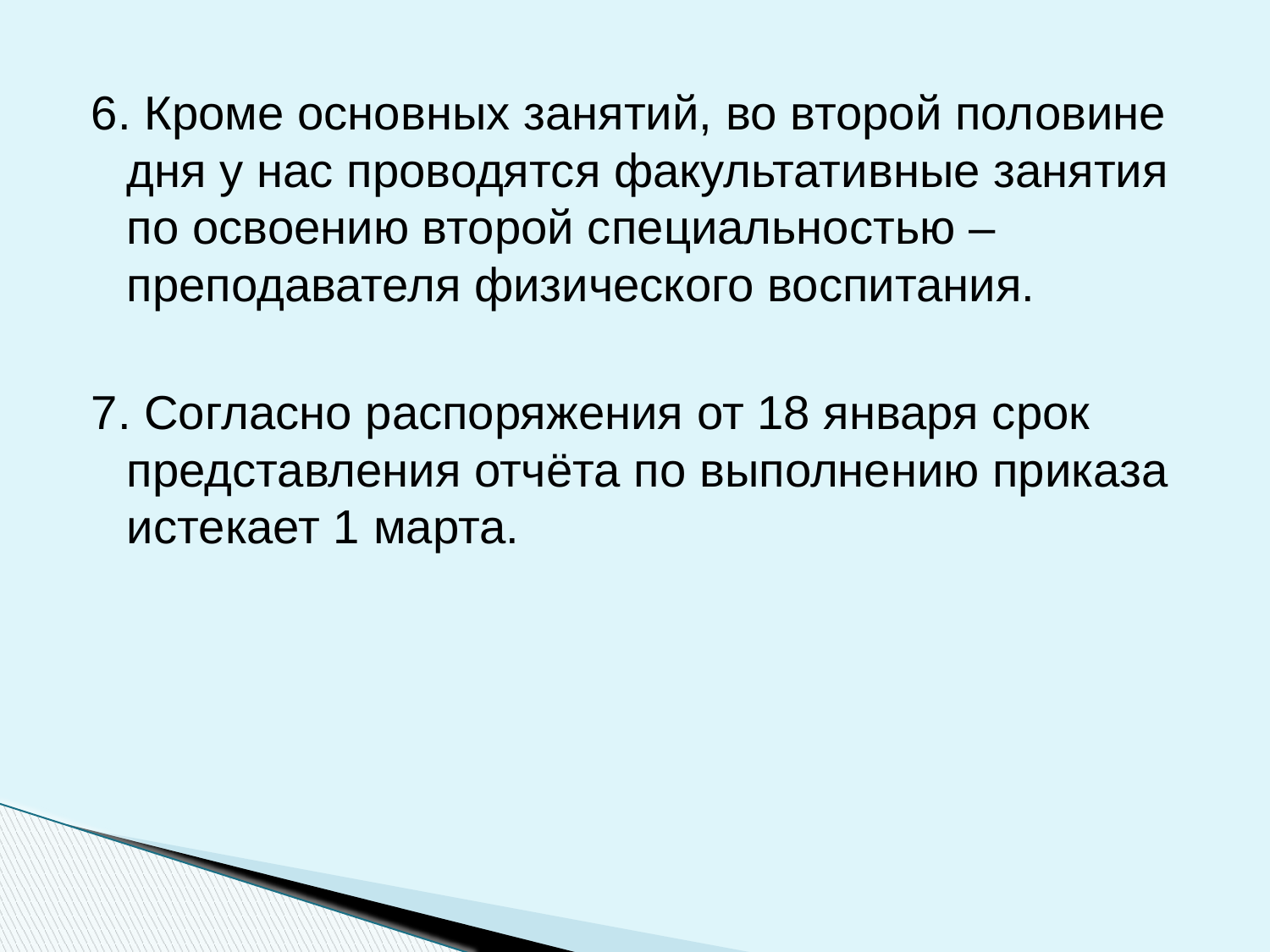

#
6. Кроме основных занятий, во второй половине дня у нас проводятся факультативные занятия по освоению второй специальностью – преподавателя физического воспитания.

7. Согласно распоряжения от 18 января срок представления отчёта по выполнению приказа истекает 1 марта.